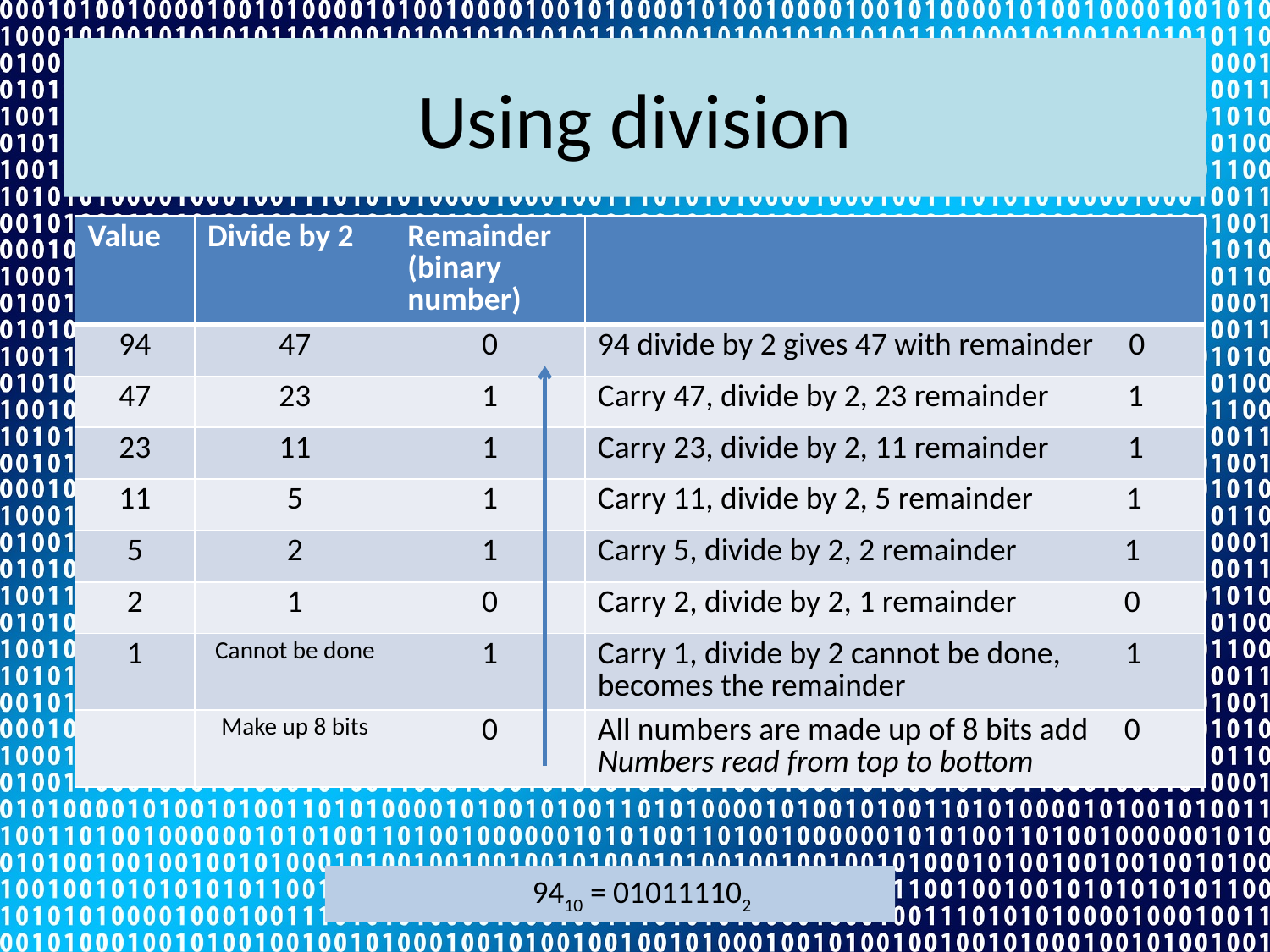

# Using division
| Value | Divide by 2 | Remainder (binary number) |  |
| --- | --- | --- | --- |
| 94 | 47 | 0 | 94 divide by 2 gives 47 with remainder 0 |
| 47 | 23 | 1 | Carry 47, divide by 2, 23 remainder 1 |
| 23 | 11 | 1 | Carry 23, divide by 2, 11 remainder 1 |
| 11 | 5 | 1 | Carry 11, divide by 2, 5 remainder 1 |
| 5 | 2 | 1 | Carry 5, divide by 2, 2 remainder 1 |
| 2 | 1 | 0 | Carry 2, divide by 2, 1 remainder 0 |
| 1 | Cannot be done | 1 | Carry 1, divide by 2 cannot be done, 1 becomes the remainder |
|  | Make up 8 bits | 0 | All numbers are made up of 8 bits add 0 Numbers read from top to bottom |
9410 = 010111102